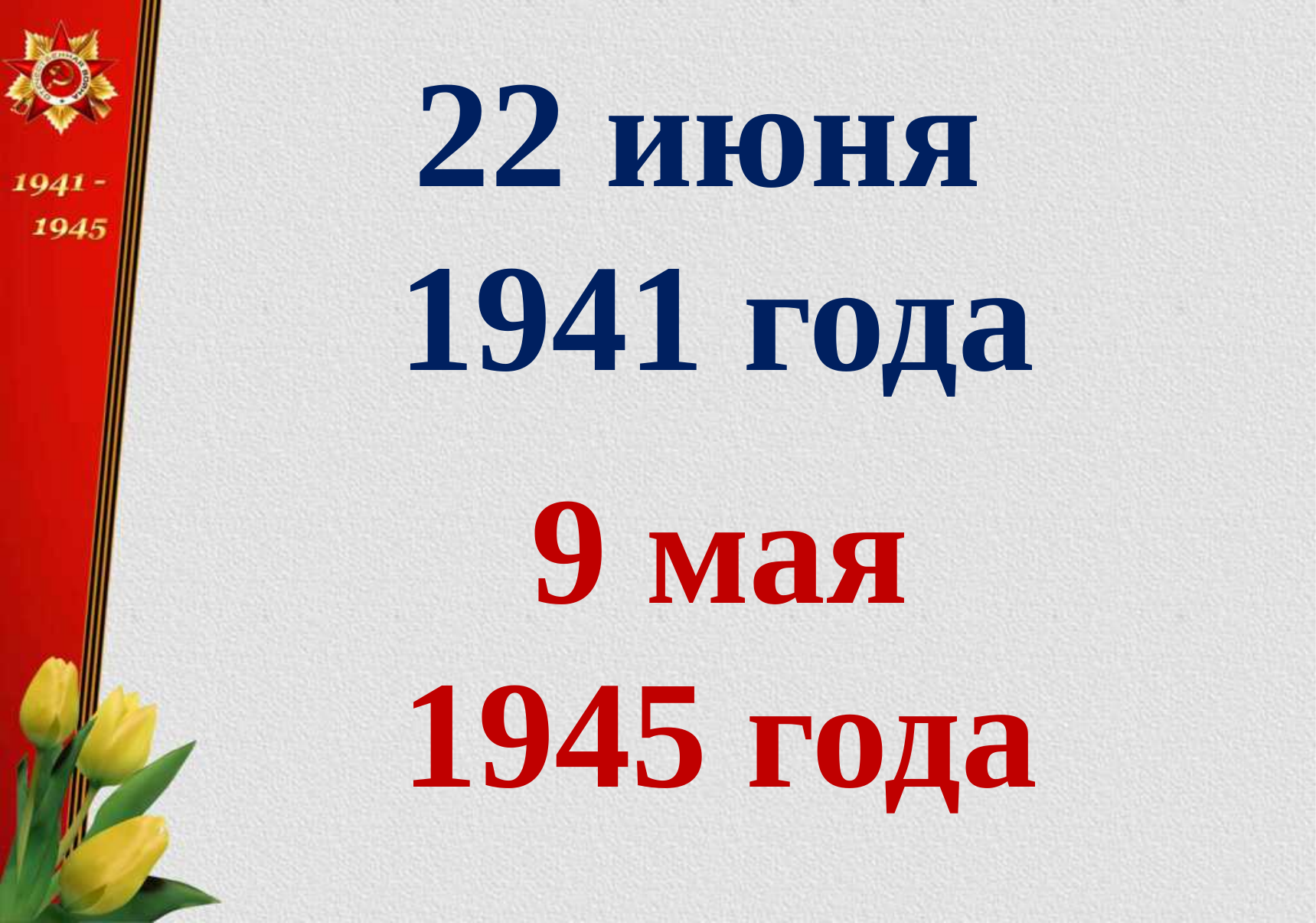

22 июня
1941 года
9 мая
1945 года